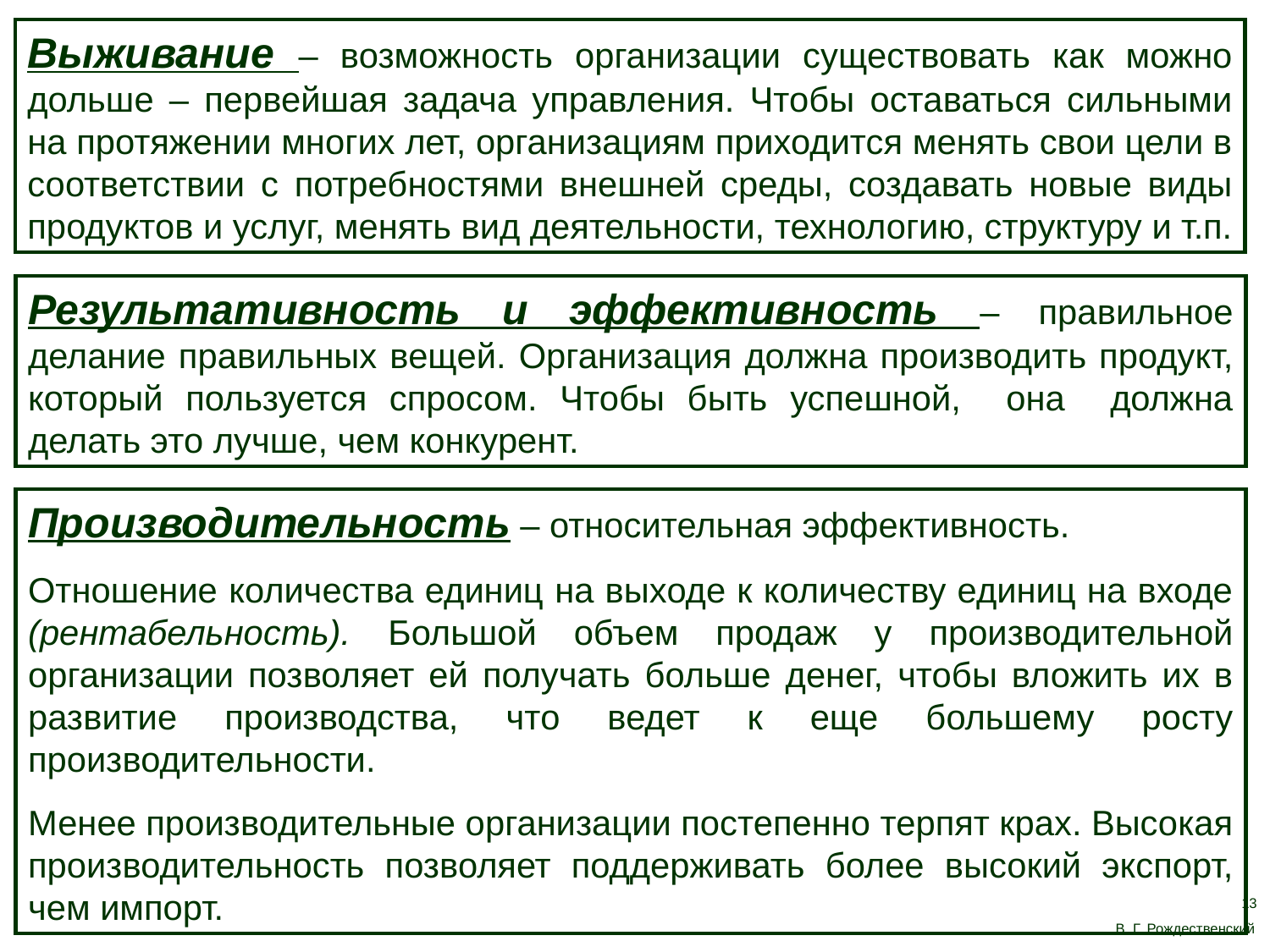

Выживание – возможность организации существовать как можно дольше – первейшая задача управления. Чтобы оставаться сильными на протяжении многих лет, организациям приходится менять свои цели в соответствии с потребностями внешней среды, создавать новые виды продуктов и услуг, менять вид деятельности, технологию, структуру и т.п.
Результативность и эффективность – правильное делание правильных вещей. Организация должна производить продукт, который пользуется спросом. Чтобы быть успешной,  она  должна делать это лучше, чем конкурент.
Производительность – относительная эффективность.

Отношение количества единиц на выходе к количеству единиц на входе (рентабельность). Большой объем продаж у производительной организации позволяет ей получать больше денег, чтобы вложить их в развитие производства, что ведет к еще большему росту производительности.

Менее производительные организации постепенно терпят крах. Высокая производительность позволяет поддерживать более высокий экспорт, чем импорт.
13
В. Г. Рождественский